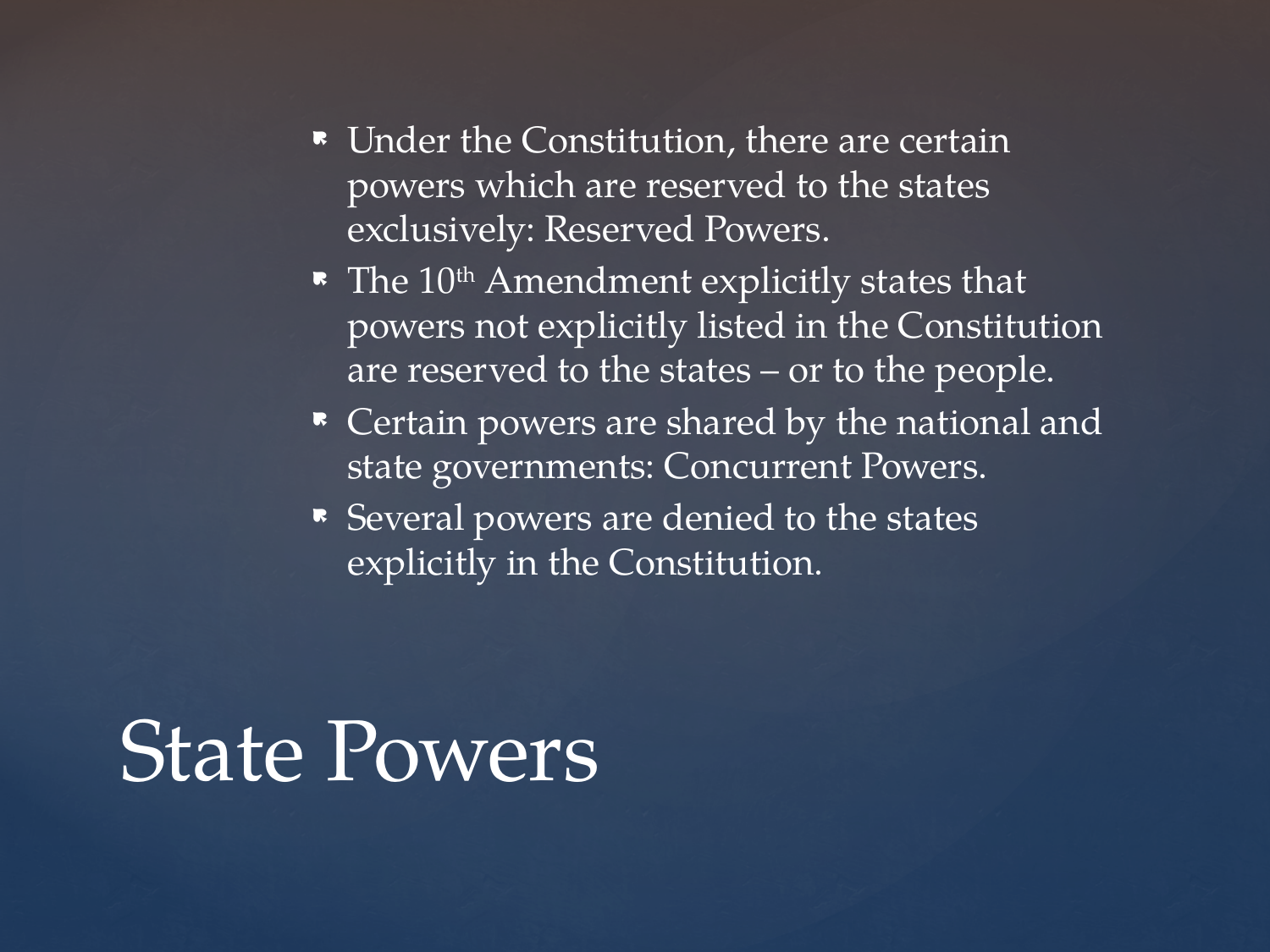

Under the Constitution, there are certain powers which are reserved to the states exclusively: Reserved Powers.
The 10th Amendment explicitly states that powers not explicitly listed in the Constitution are reserved to the states – or to the people.
Certain powers are shared by the national and state governments: Concurrent Powers.
Several powers are denied to the states explicitly in the Constitution.
# State Powers